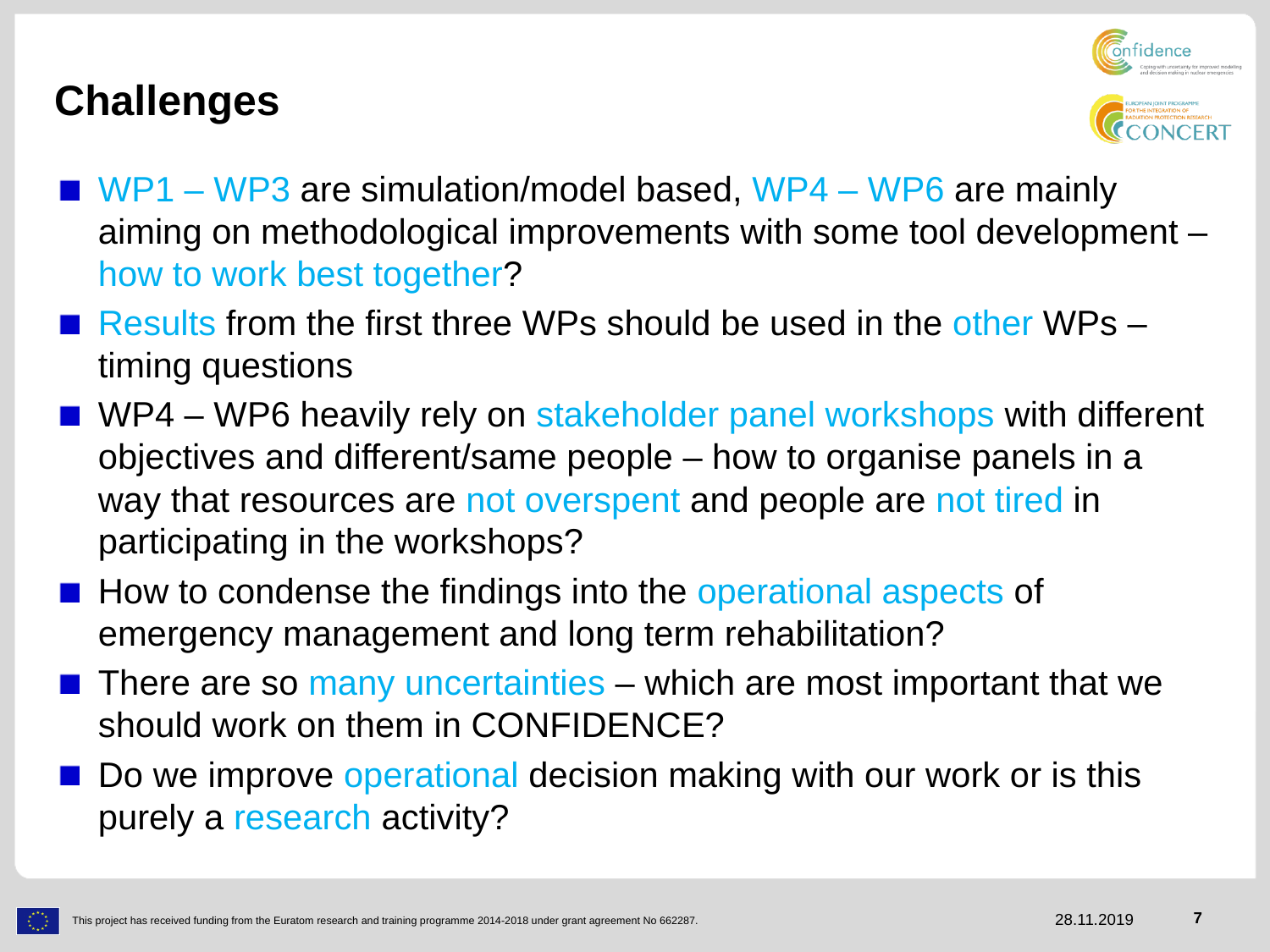

# Challenges
WP1 – WP3 are simulation/model based, WP4 – WP6 are mainly aiming on methodological improvements with some tool development – how to work best together?
Results from the first three WPs should be used in the other WPs – timing questions
WP4 – WP6 heavily rely on stakeholder panel workshops with different objectives and different/same people – how to organise panels in a way that resources are not overspent and people are not tired in participating in the workshops?
How to condense the findings into the operational aspects of emergency management and long term rehabilitation?
There are so many uncertainties – which are most important that we should work on them in CONFIDENCE?
Do we improve operational decision making with our work or is this purely a research activity?